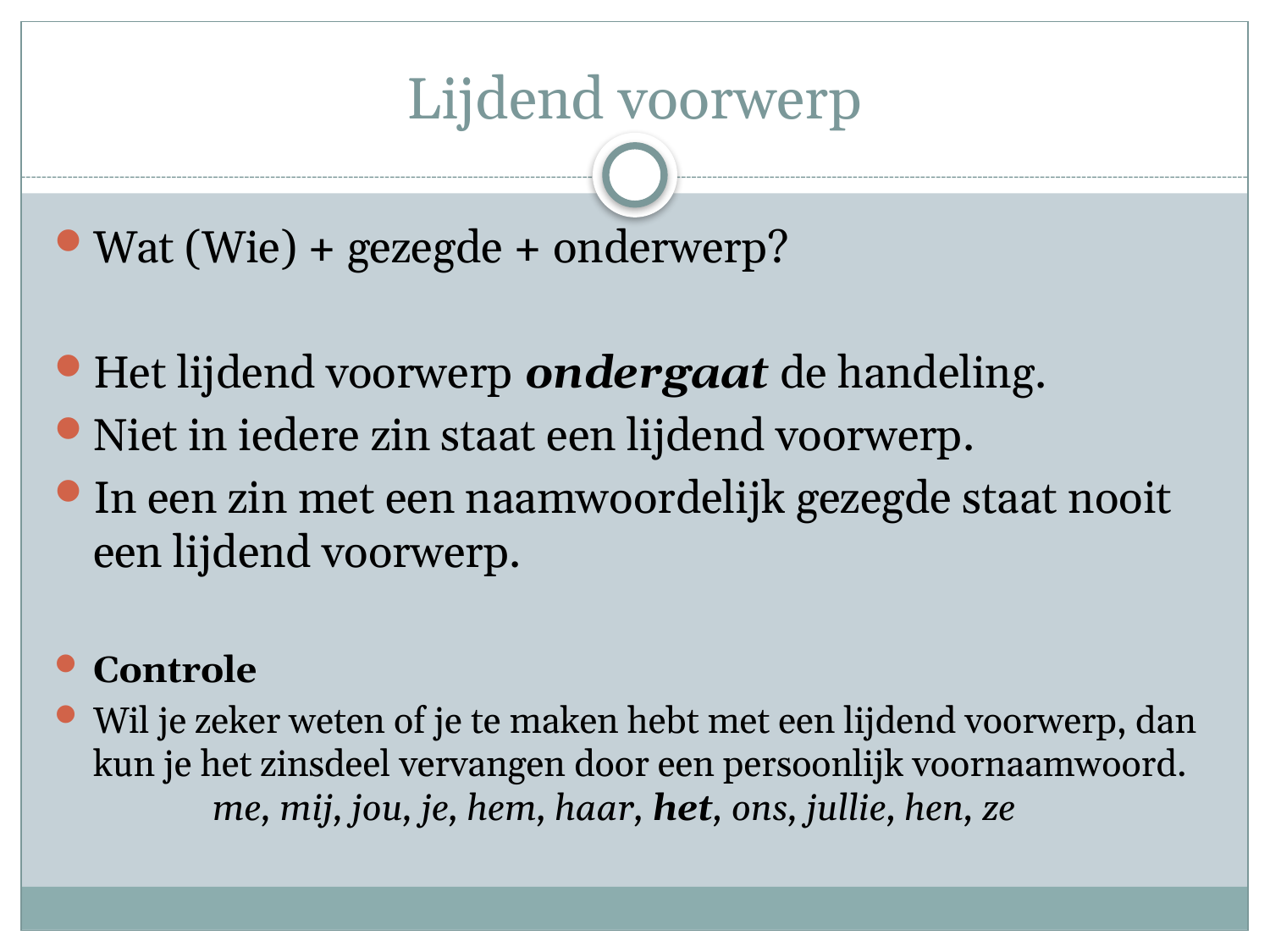

# Lijdend voorwerp
Wat (Wie) + gezegde + onderwerp?

Het lijdend voorwerp ondergaat de handeling.
Niet in iedere zin staat een lijdend voorwerp.
In een zin met een naamwoordelijk gezegde staat nooit een lijdend voorwerp.

Controle
Wil je zeker weten of je te maken hebt met een lijdend voorwerp, dan kun je het zinsdeel vervangen door een persoonlijk voornaamwoord.  	me, mij, jou, je, hem, haar, het, ons, jullie, hen, ze